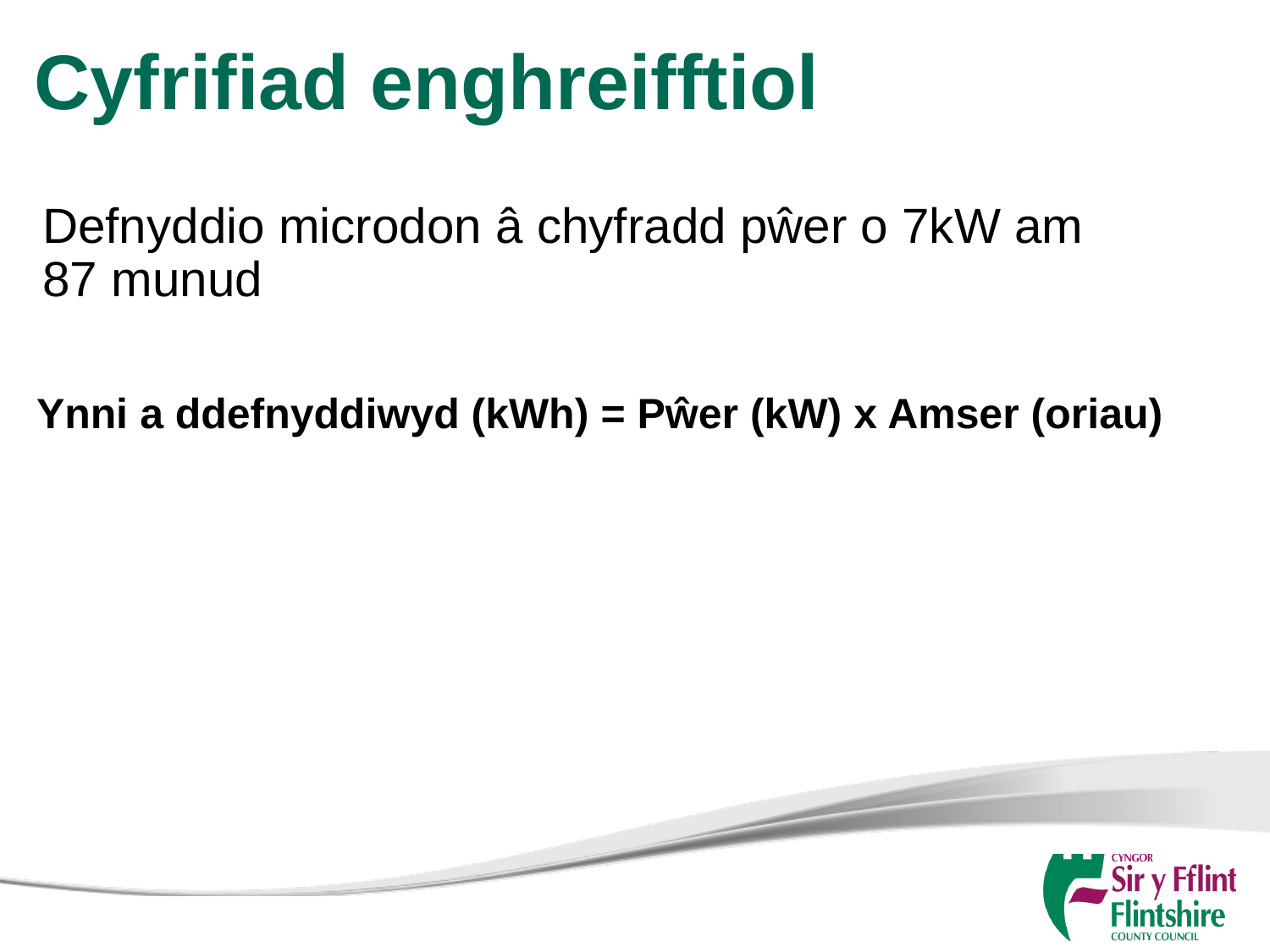

# Cyfrifiad enghreifftiol
Defnyddio microdon â chyfradd pŵer o 7kW am 87 munud

Ynni a ddefnyddiwyd (kWh) = Pŵer (kW) x Amser (oriau)